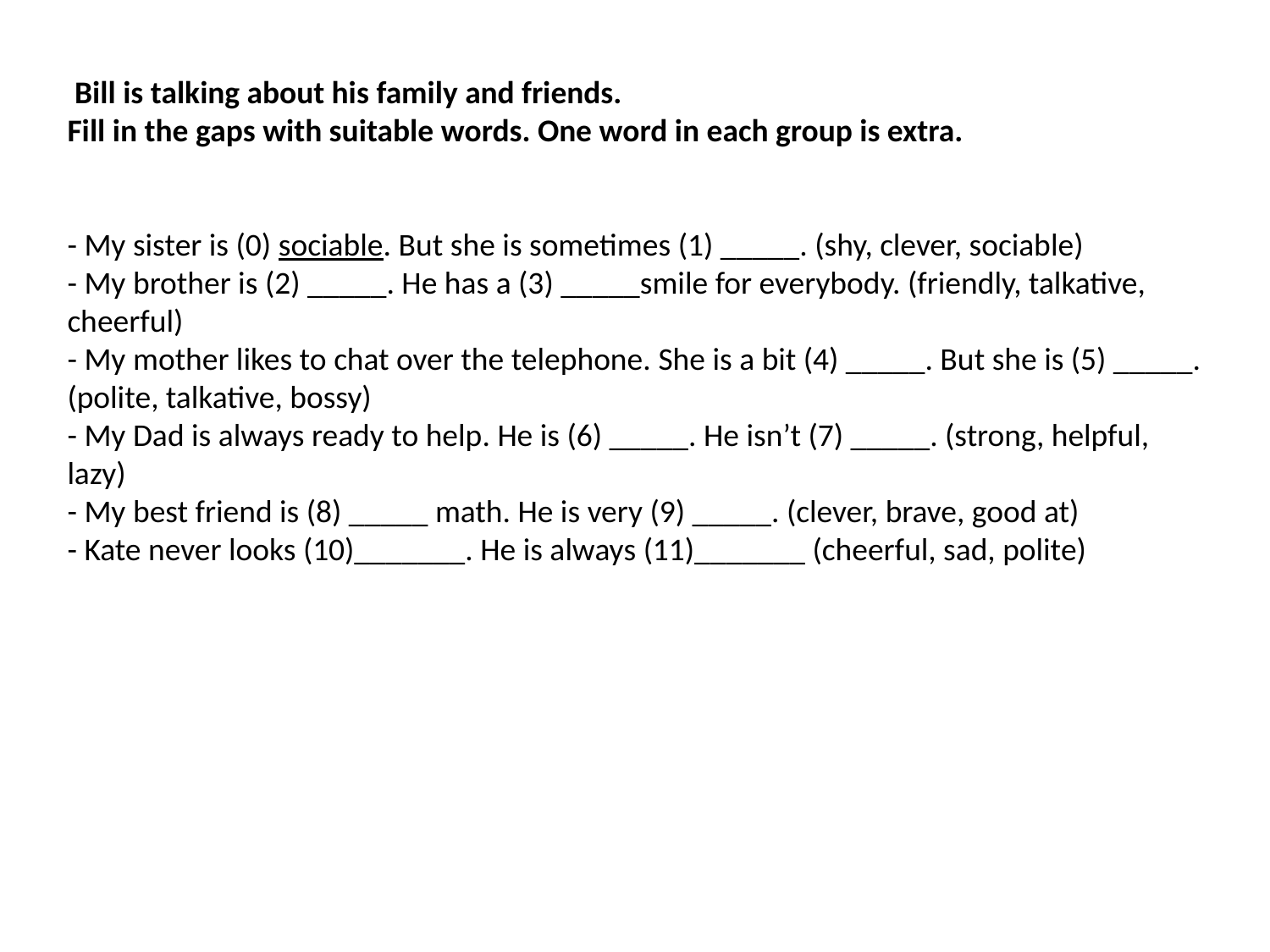

#
 Bill is talking about his family and friends.
Fill in the gaps with suitable words. One word in each group is extra.

- My sister is (0) sociable. But she is sometimes (1) _____. (shy, clever, sociable)
- My brother is (2) _____. He has a (3) _____smile for everybody. (friendly, talkative, cheerful)
- My mother likes to chat over the telephone. She is a bit (4) _____. But she is (5) _____. (polite, talkative, bossy)
- My Dad is always ready to help. He is (6) _____. He isn’t (7) _____. (strong, helpful, lazy)
- My best friend is (8) _____ math. He is very (9) _____. (clever, brave, good at)
- Kate never looks (10)_______. He is always (11)_______ (cheerful, sad, polite)